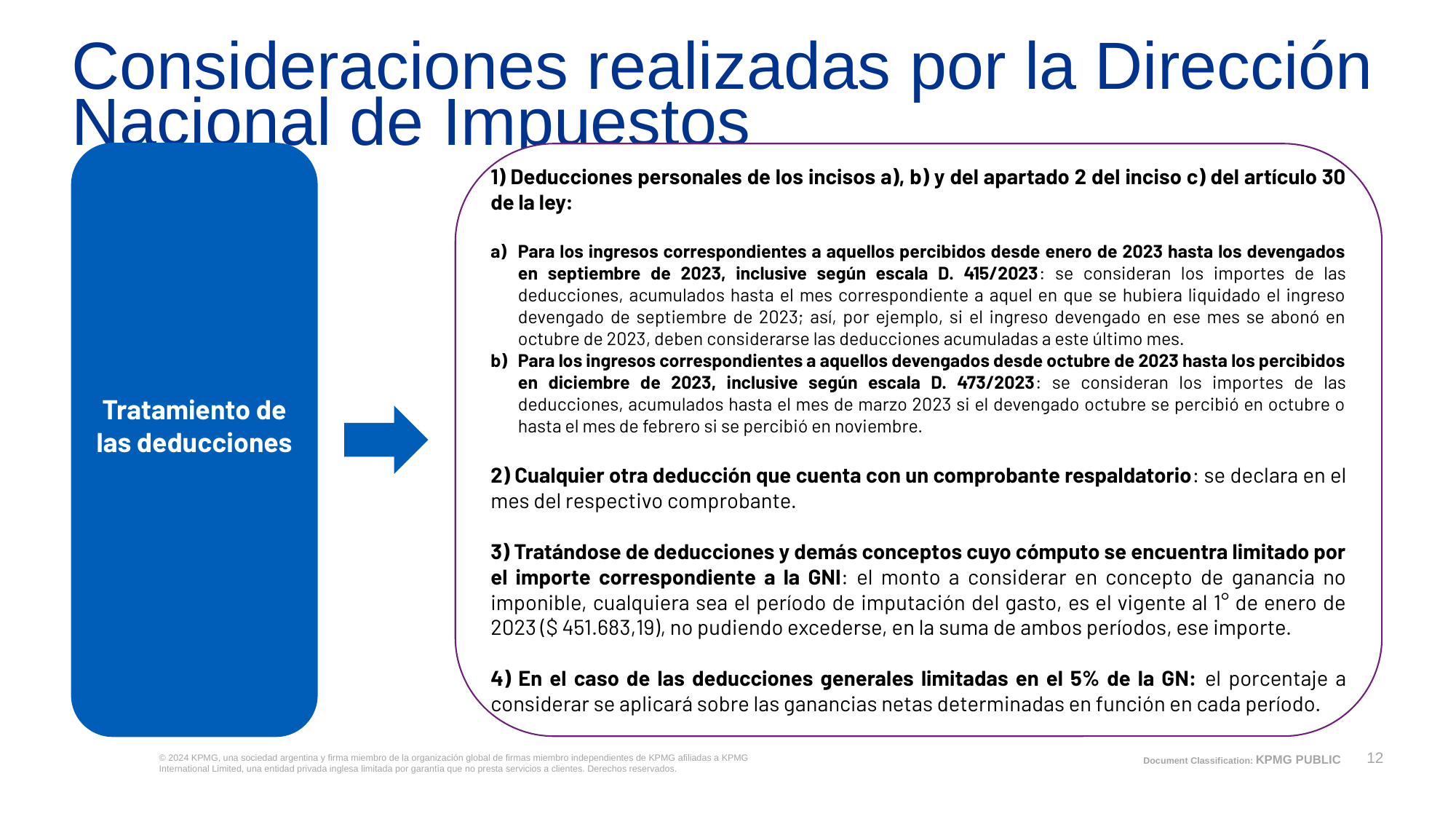

Consideraciones realizadas por la Dirección Nacional de Impuestos
Tratamiento de las deducciones

1) Deducciones personales de los incisos a), b) y del apartado 2 del inciso c) del artículo 30 de la ley:

Para los ingresos correspondientes a aquellos percibidos desde enero de 2023 hasta los devengados en septiembre de 2023, inclusive según escala D. 415/2023: se consideran los importes de las deducciones, acumulados hasta el mes correspondiente a aquel en que se hubiera liquidado el ingreso devengado de septiembre de 2023; así, por ejemplo, si el ingreso devengado en ese mes se abonó en octubre de 2023, deben considerarse las deducciones acumuladas a este último mes.
Para los ingresos correspondientes a aquellos devengados desde octubre de 2023 hasta los percibidos en diciembre de 2023, inclusive según escala D. 473/2023: se consideran los importes de las deducciones, acumulados hasta el mes de marzo 2023 si el devengado octubre se percibió en octubre o hasta el mes de febrero si se percibió en noviembre.

2) Cualquier otra deducción que cuenta con un comprobante respaldatorio: se declara en el mes del respectivo comprobante.

3) Tratándose de deducciones y demás conceptos cuyo cómputo se encuentra limitado por el importe correspondiente a la GNI: el monto a considerar en concepto de ganancia no imponible, cualquiera sea el período de imputación del gasto, es el vigente al 1° de enero de 2023 ($ 451.683,19), no pudiendo excederse, en la suma de ambos períodos, ese importe.

4) En el caso de las deducciones generales limitadas en el 5% de la GN: el porcentaje a considerar se aplicará sobre las ganancias netas determinadas en función en cada período.